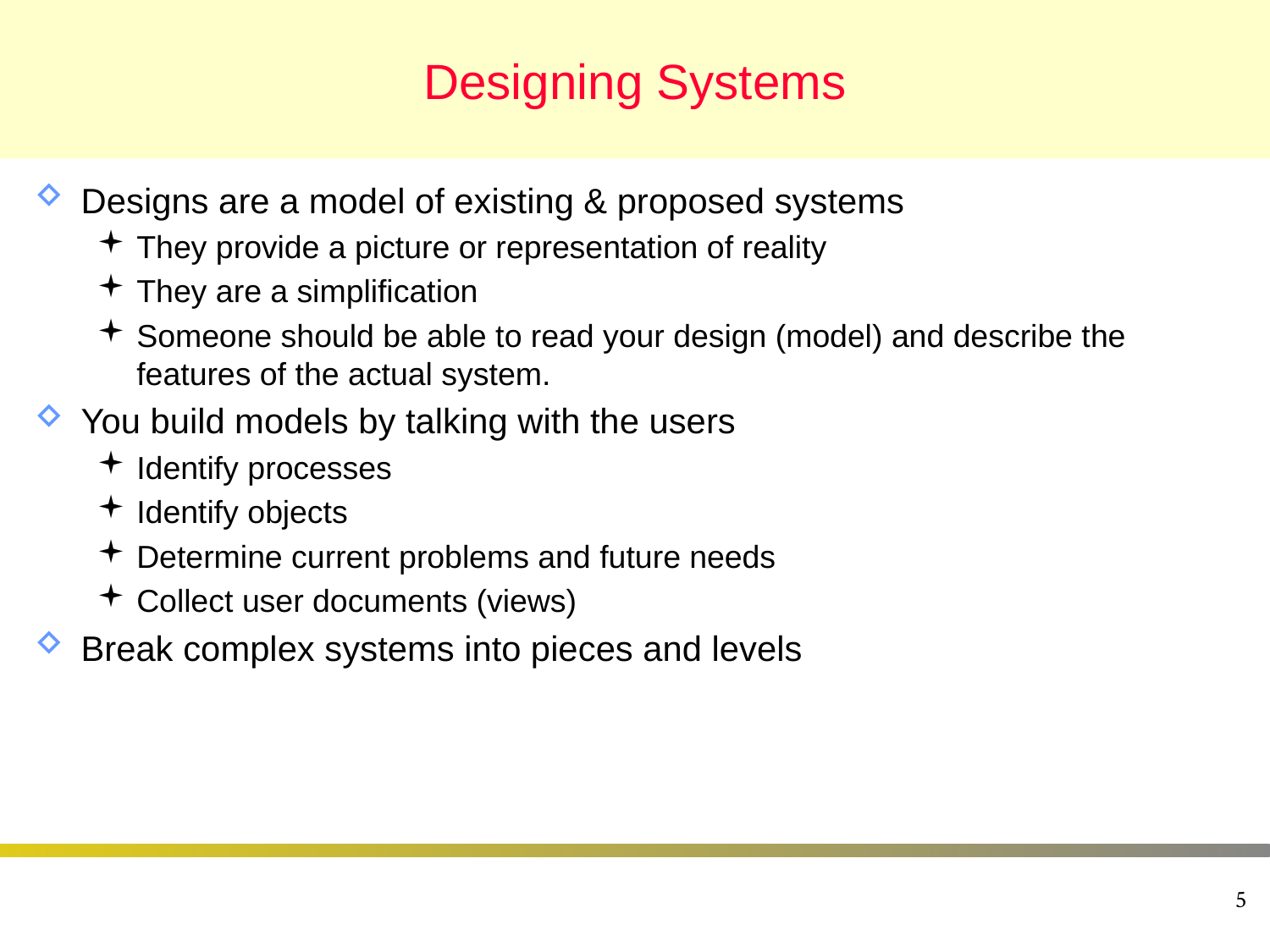

# Designing Systems
Designs are a model of existing & proposed systems
They provide a picture or representation of reality
They are a simplification
Someone should be able to read your design (model) and describe the features of the actual system.
You build models by talking with the users
Identify processes
Identify objects
Determine current problems and future needs
Collect user documents (views)
Break complex systems into pieces and levels
5